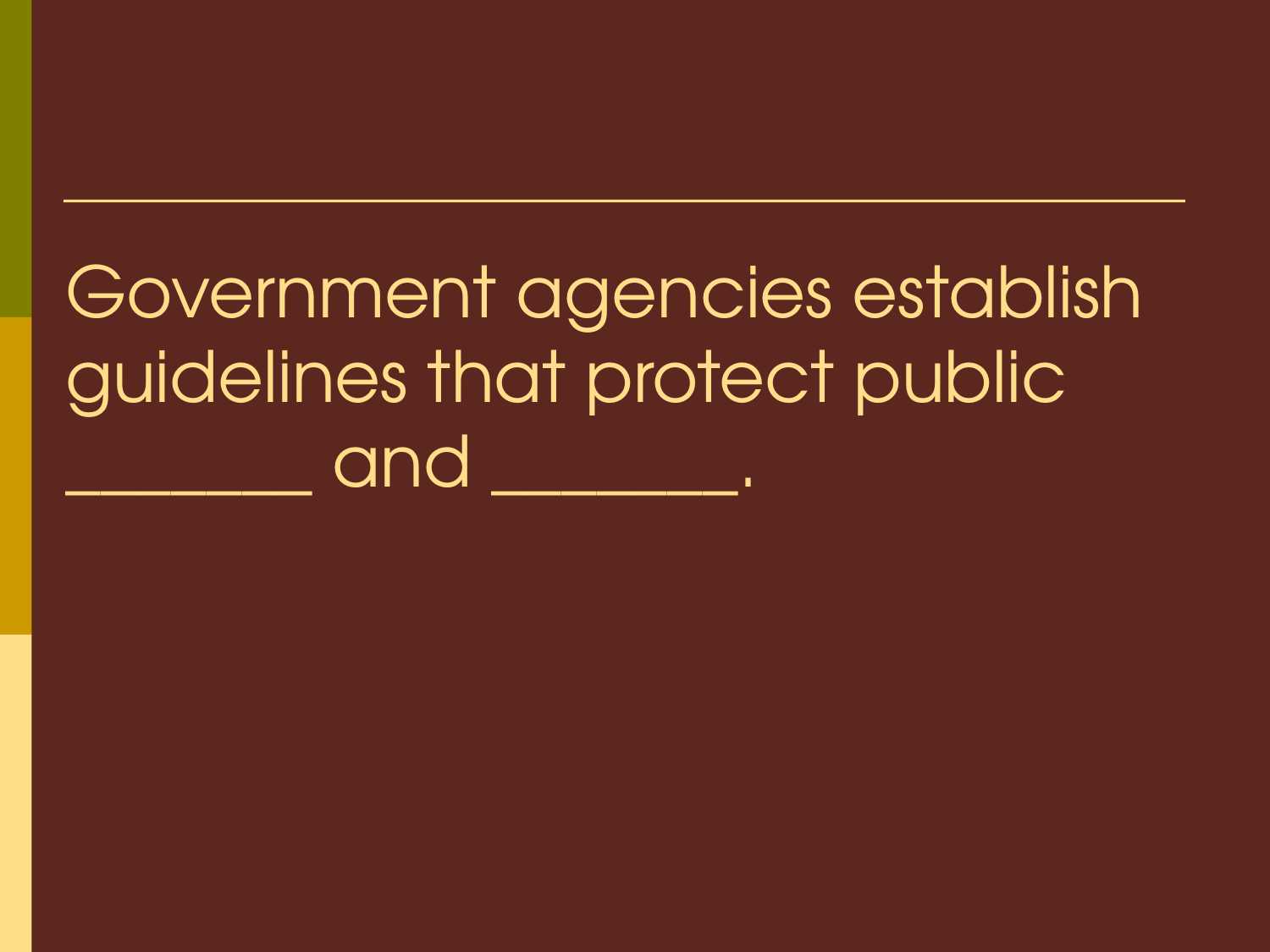

# Government agencies establish guidelines that protect public _______ and _______.